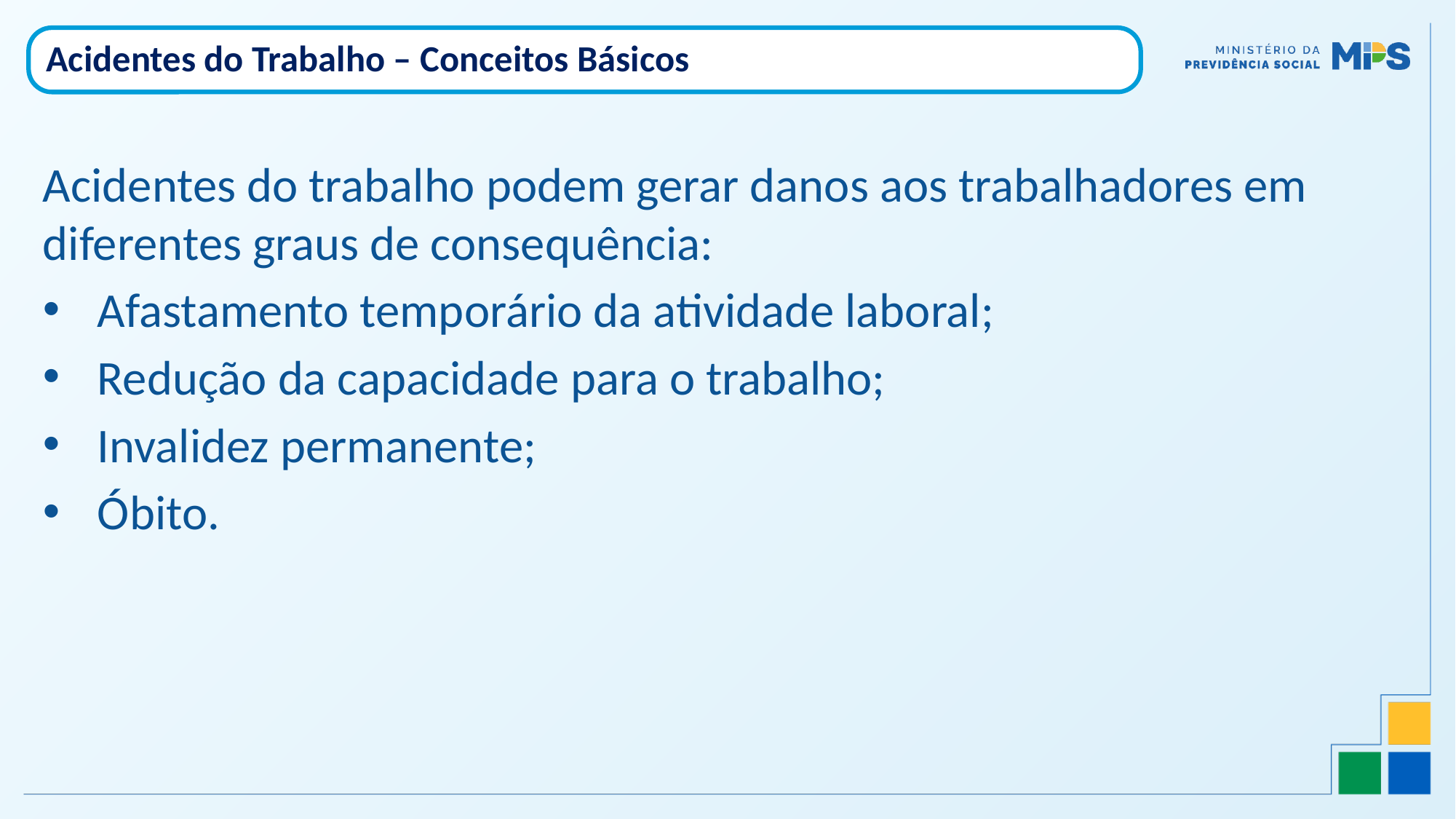

Acidentes do Trabalho – Conceitos Básicos
Acidentes do trabalho podem gerar danos aos trabalhadores em diferentes graus de consequência:
Afastamento temporário da atividade laboral;
Redução da capacidade para o trabalho;
Invalidez permanente;
Óbito.